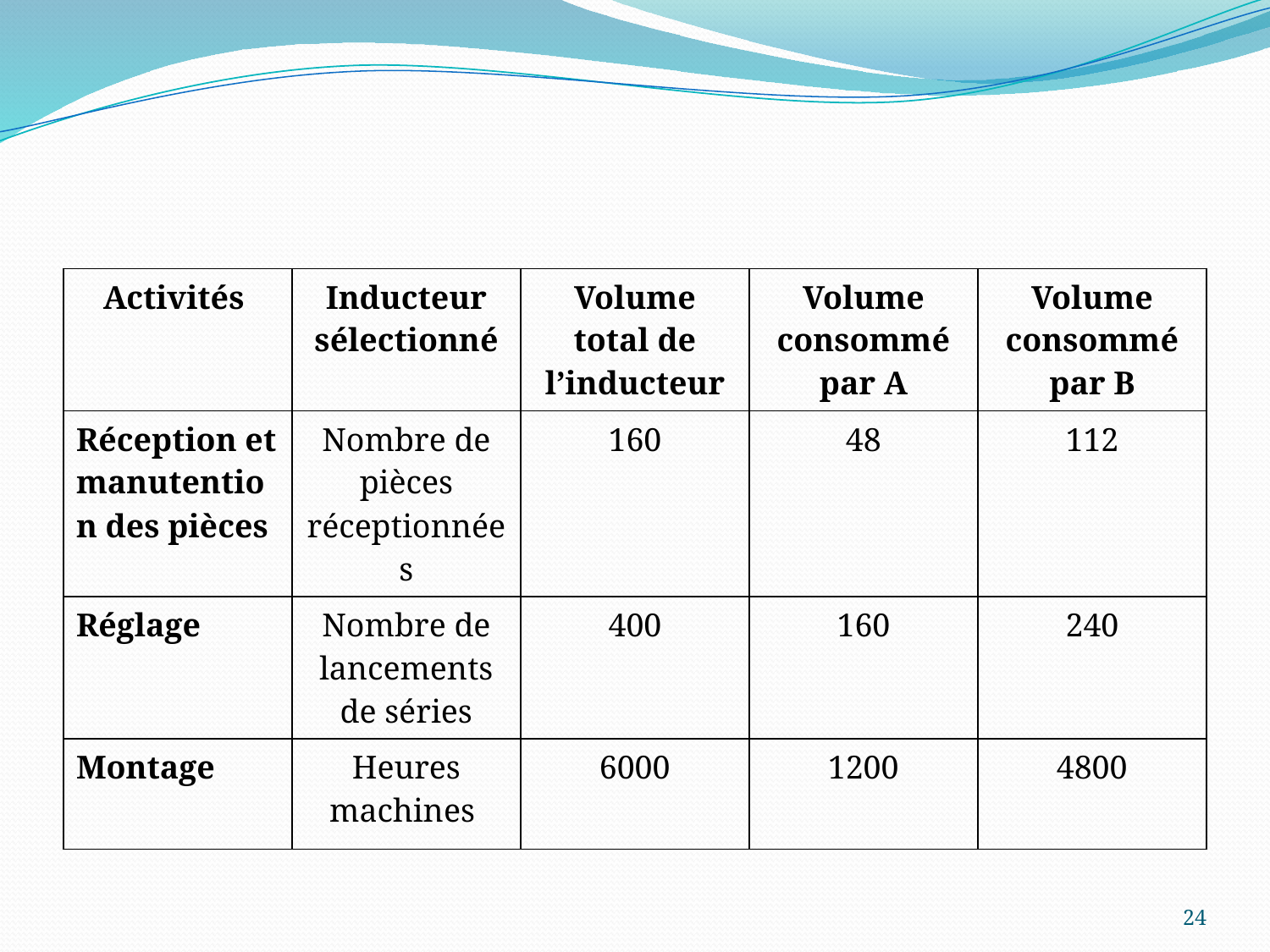

#
| Activités | Inducteur sélectionné | Volume total de l’inducteur | Volume consommé par A | Volume consommé par B |
| --- | --- | --- | --- | --- |
| Réception et manutention des pièces | Nombre de pièces réceptionnées | 160 | 48 | 112 |
| Réglage | Nombre de lancements de séries | 400 | 160 | 240 |
| Montage | Heures machines | 6000 | 1200 | 4800 |
24